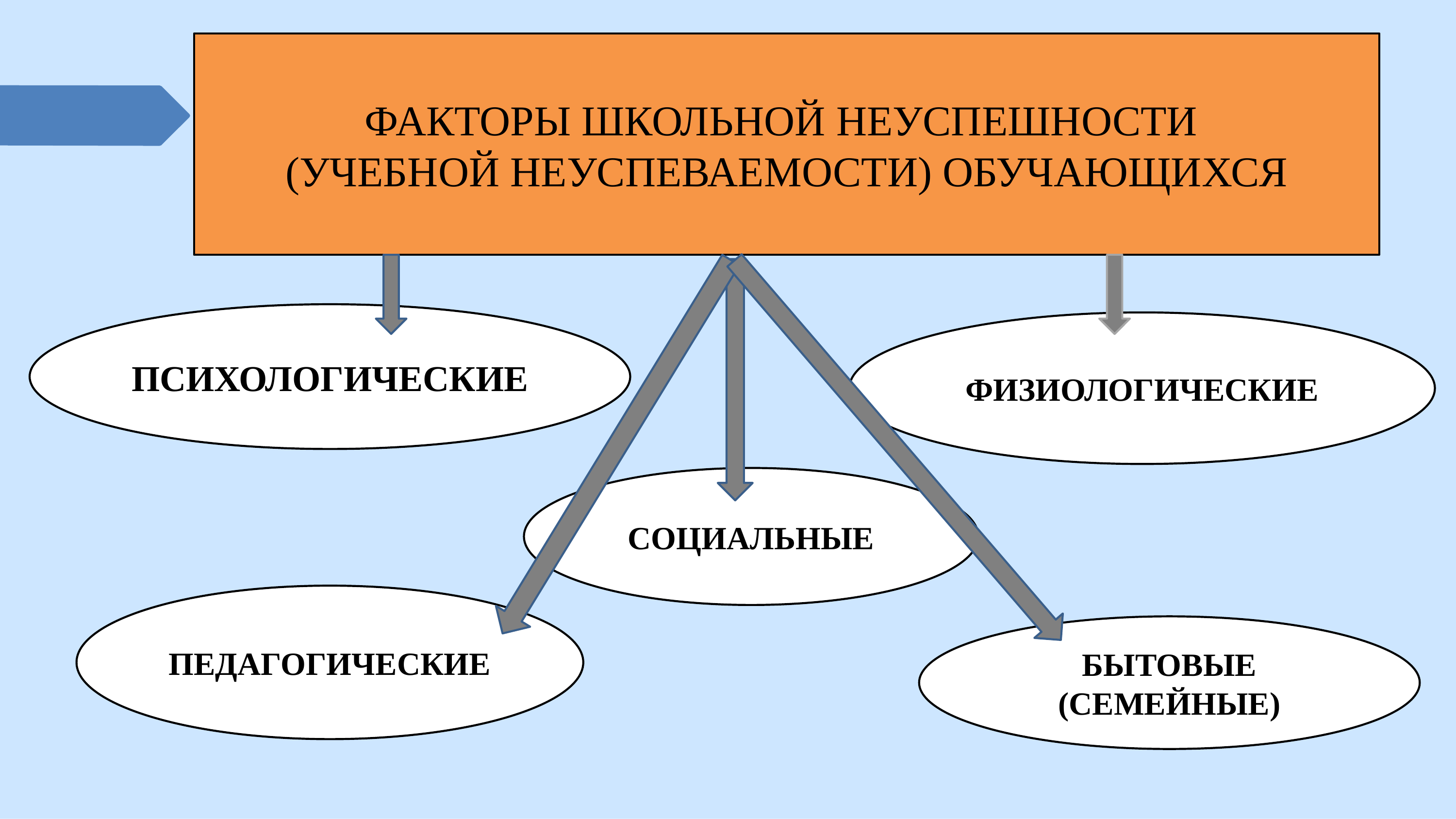

ФАКТОРЫ ШКОЛЬНОЙ НЕУСПЕШНОСТИ
(УЧЕБНОЙ НЕУСПЕВАЕМОСТИ) ОБУЧАЮЩИХСЯ

ПСИХОЛОГИЧЕСКИЕ
ФИЗИОЛОГИЧЕСКИЕ

СОЦИАЛЬНЫЕ
ПЕДАГОГИЧЕСКИЕ
БЫТОВЫЕ
(СЕМЕЙНЫЕ)